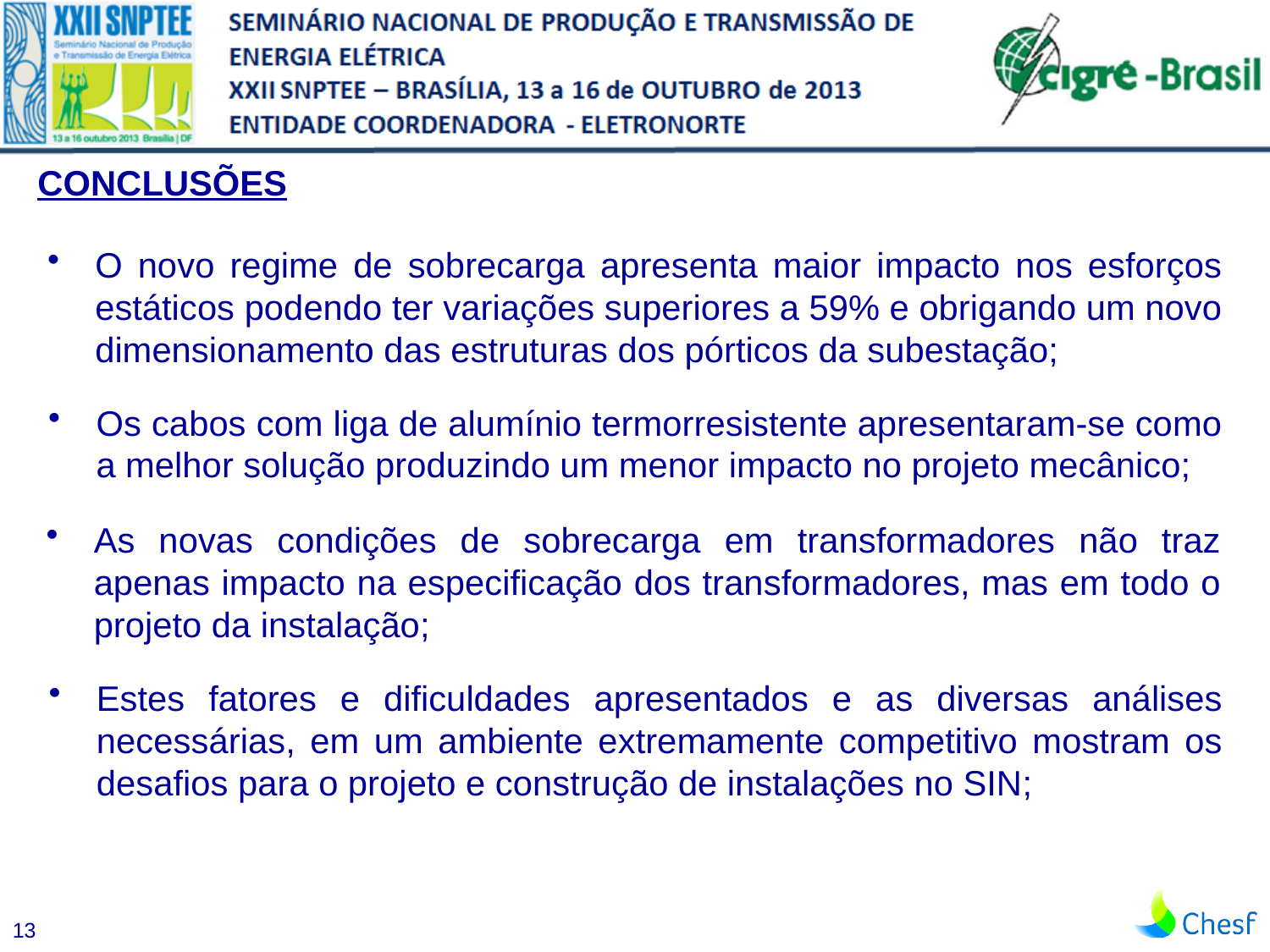

| Conclusões |
| --- |
O novo regime de sobrecarga apresenta maior impacto nos esforços estáticos podendo ter variações superiores a 59% e obrigando um novo dimensionamento das estruturas dos pórticos da subestação;
Os cabos com liga de alumínio termorresistente apresentaram-se como a melhor solução produzindo um menor impacto no projeto mecânico;
As novas condições de sobrecarga em transformadores não traz apenas impacto na especificação dos transformadores, mas em todo o projeto da instalação;
Estes fatores e dificuldades apresentados e as diversas análises necessárias, em um ambiente extremamente competitivo mostram os desafios para o projeto e construção de instalações no SIN;
13